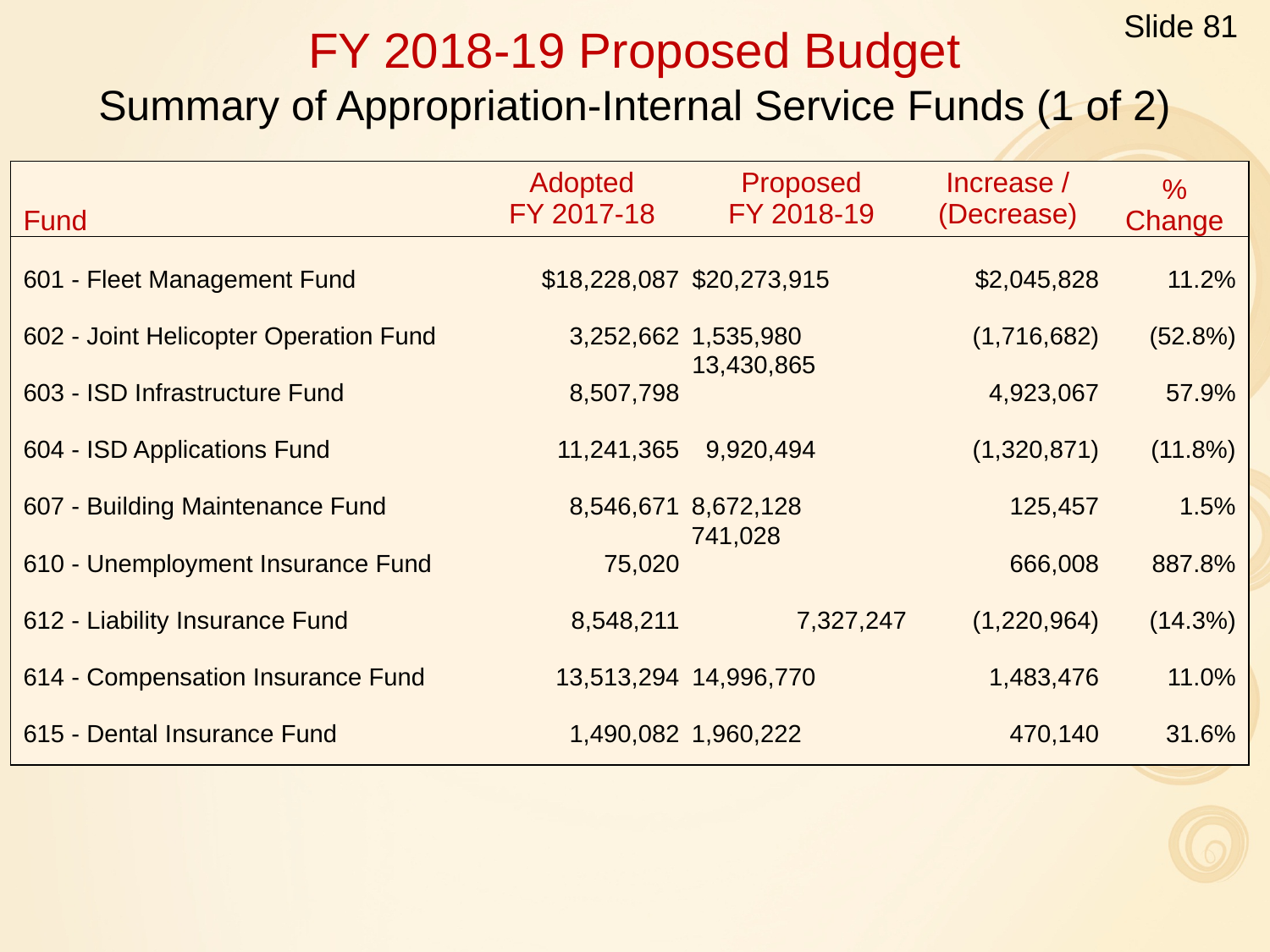

Slide 81
# FY 2018-19 Proposed Budget Summary of Appropriation-Internal Service Funds (1 of 2)
| Fund | Adopted FY 2017-18 | Proposed FY 2018-19 | Increase / (Decrease) | % Change |
| --- | --- | --- | --- | --- |
| 601 - Fleet Management Fund | $18,228,087 | $20,273,915 | $2,045,828 | 11.2% |
| 602 - Joint Helicopter Operation Fund | 3,252,662 | 1,535,980 | (1,716,682) | (52.8%) |
| 603 - ISD Infrastructure Fund | 8,507,798 | 13,430,865 | 4,923,067 | 57.9% |
| 604 - ISD Applications Fund | 11,241,365 | 9,920,494 | (1,320,871) | (11.8%) |
| 607 - Building Maintenance Fund | 8,546,671 | 8,672,128 | 125,457 | 1.5% |
| 610 - Unemployment Insurance Fund | 75,020 | 741,028 | 666,008 | 887.8% |
| 612 - Liability Insurance Fund | 8,548,211 | 7,327,247 | (1,220,964) | (14.3%) |
| 614 - Compensation Insurance Fund | 13,513,294 | 14,996,770 | 1,483,476 | 11.0% |
| 615 - Dental Insurance Fund | 1,490,082 | 1,960,222 | 470,140 | 31.6% |
|  |  |  |  |  |